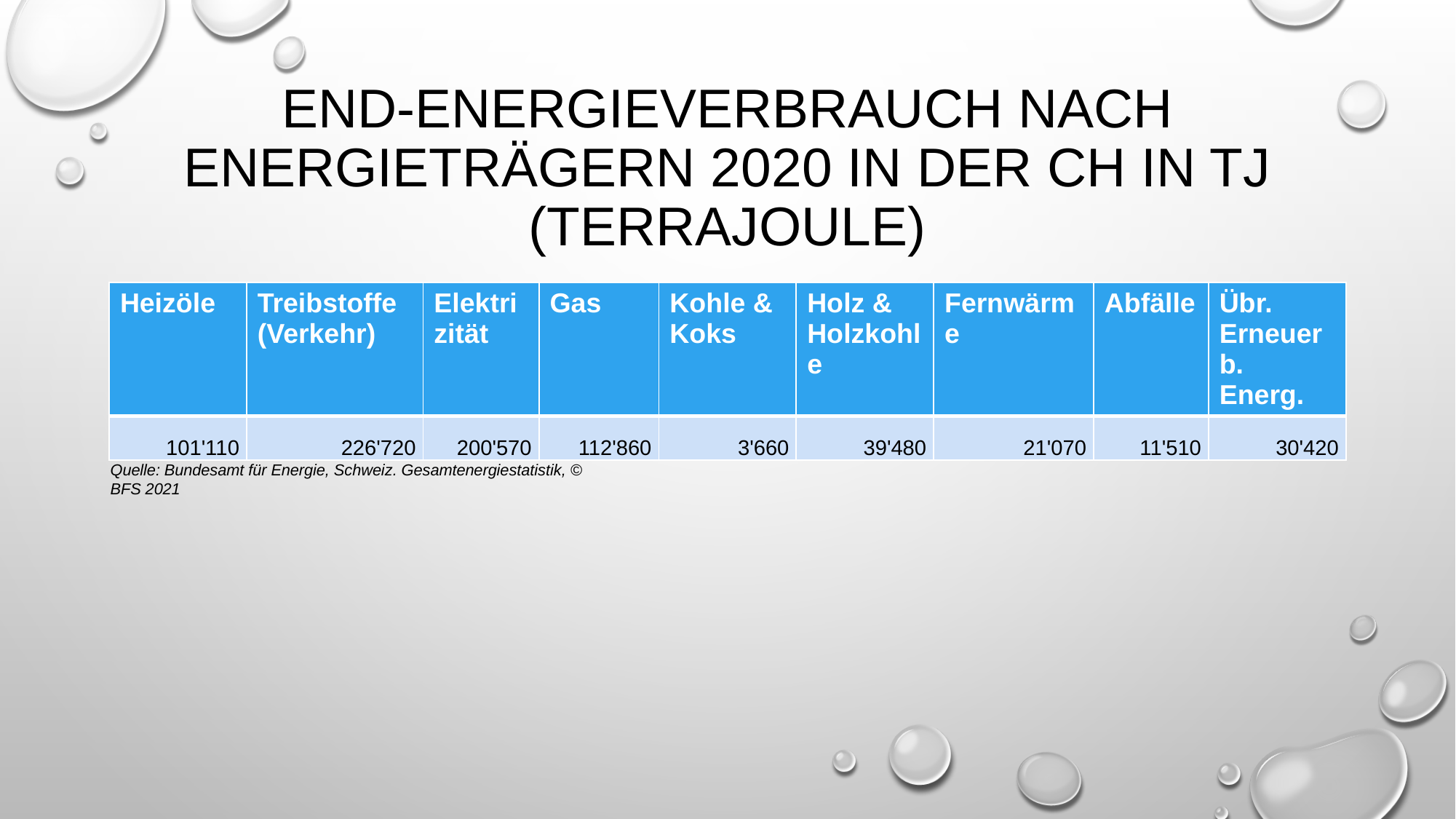

# End-Energieverbrauch nach energieträgern 2020 in der CH in TJ (Terrajoule)
| Heizöle | Treibstoffe (Verkehr) | Elektrizität | Gas | Kohle & Koks | Holz & Holzkohle | Fernwärme | Abfälle | Übr. Erneuerb. Energ. |
| --- | --- | --- | --- | --- | --- | --- | --- | --- |
| 101'110 | 226'720 | 200'570 | 112'860 | 3'660 | 39'480 | 21'070 | 11'510 | 30'420 |
| Heizöle | Treibstoffe (Verkehr) | Elektrizität | Gas | Kohle & Koks | Holz & Holzkohle | Fernwärme | Abfälle | Übr. Erneuerb. Energ. |
| --- | --- | --- | --- | --- | --- | --- | --- | --- |
| 101'110 | 226'720 | 200'570 | 112'860 | 3'660 | 39'480 | 21'070 | 11'510 | 30'420 |
Quelle: Bundesamt für Energie, Schweiz. Gesamtenergiestatistik, © BFS 2021